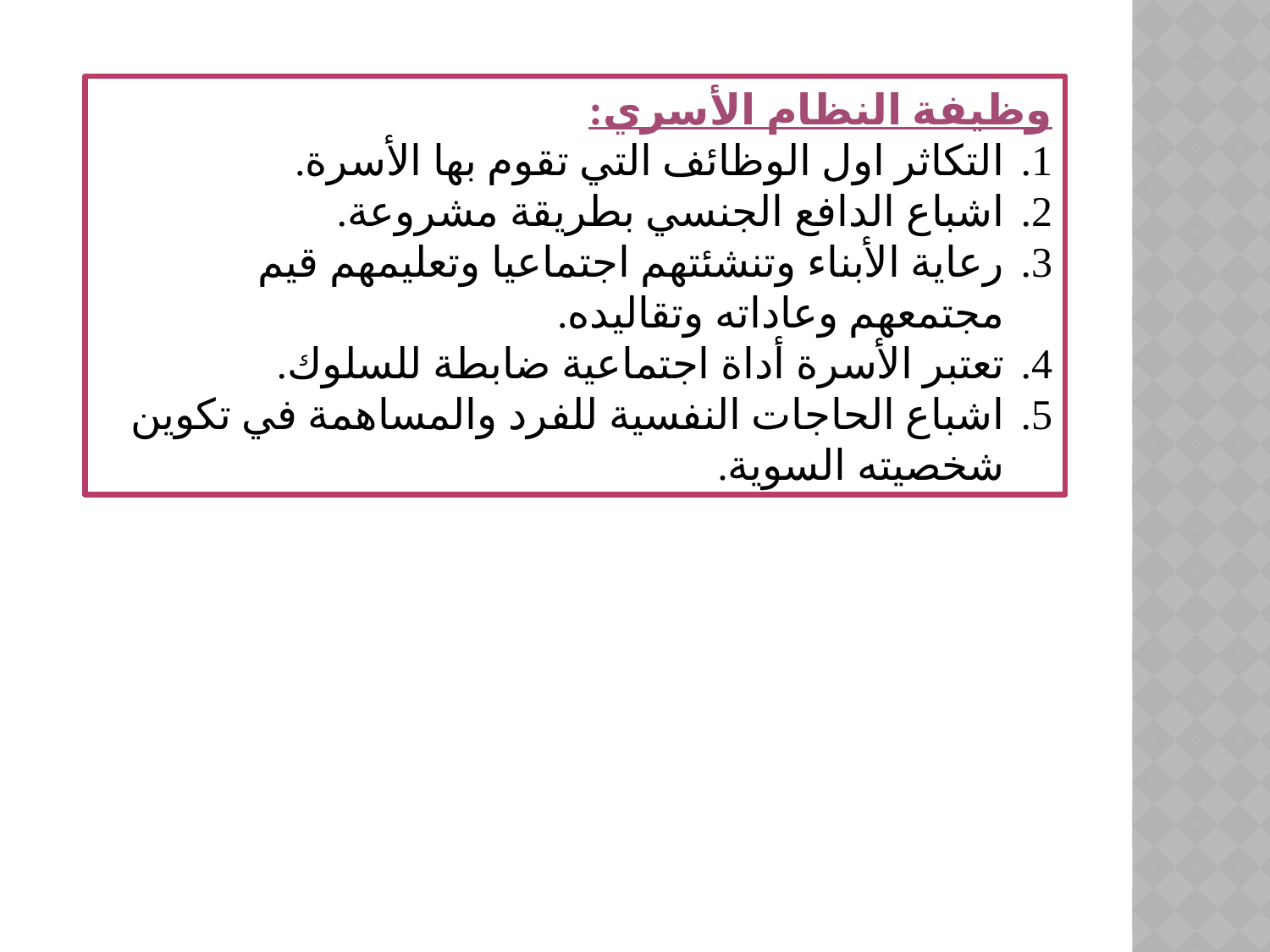

وظيفة النظام الأسري:
التكاثر اول الوظائف التي تقوم بها الأسرة.
اشباع الدافع الجنسي بطريقة مشروعة.
رعاية الأبناء وتنشئتهم اجتماعيا وتعليمهم قيم مجتمعهم وعاداته وتقاليده.
تعتبر الأسرة أداة اجتماعية ضابطة للسلوك.
اشباع الحاجات النفسية للفرد والمساهمة في تكوين شخصيته السوية.